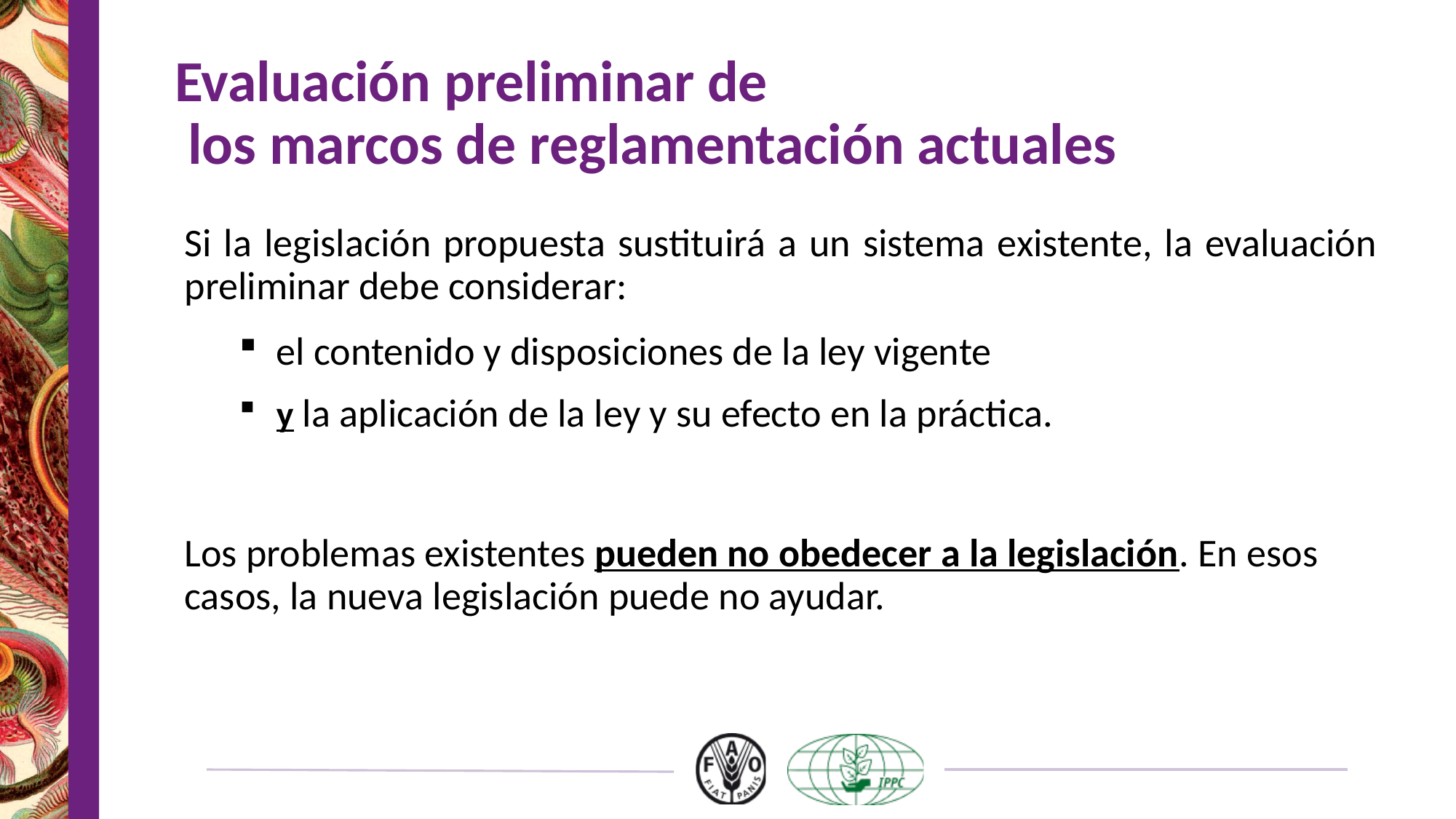

Evaluación preliminar de
 los marcos de reglamentación actuales
Si la legislación propuesta sustituirá a un sistema existente, la evaluación preliminar debe considerar:
el contenido y disposiciones de la ley vigente
y la aplicación de la ley y su efecto en la práctica.

Los problemas existentes pueden no obedecer a la legislación. En esos casos, la nueva legislación puede no ayudar.